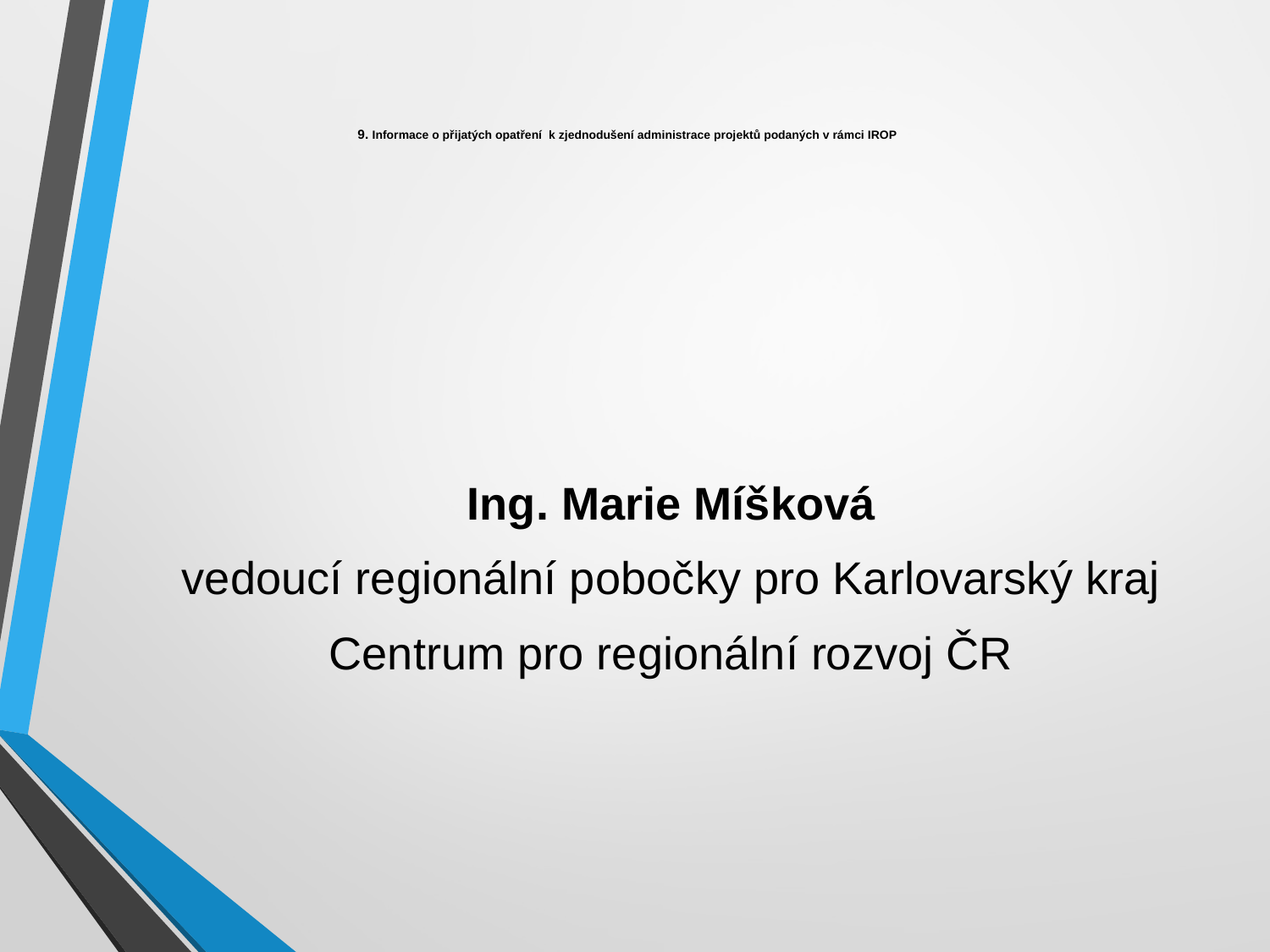

# 9. Informace o přijatých opatření  k zjednodušení administrace projektů podaných v rámci IROP

Ing. Marie Míšková
vedoucí regionální pobočky pro Karlovarský kraj
Centrum pro regionální rozvoj ČR